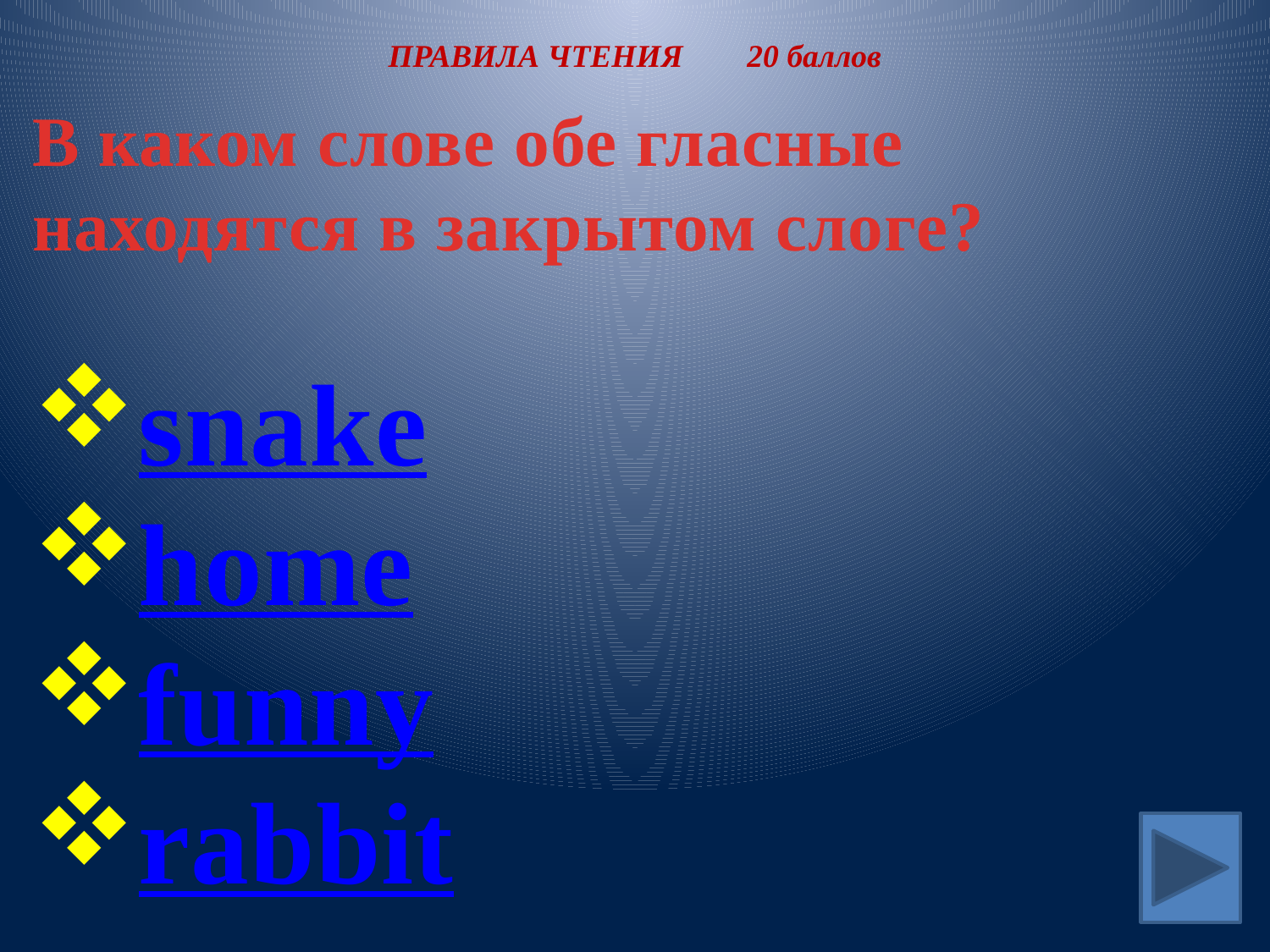

# ПРАВИЛА ЧТЕНИЯ        20 баллов
В каком слове обе гласные находятся в закрытом слоге?

snake
home
funny
rabbit